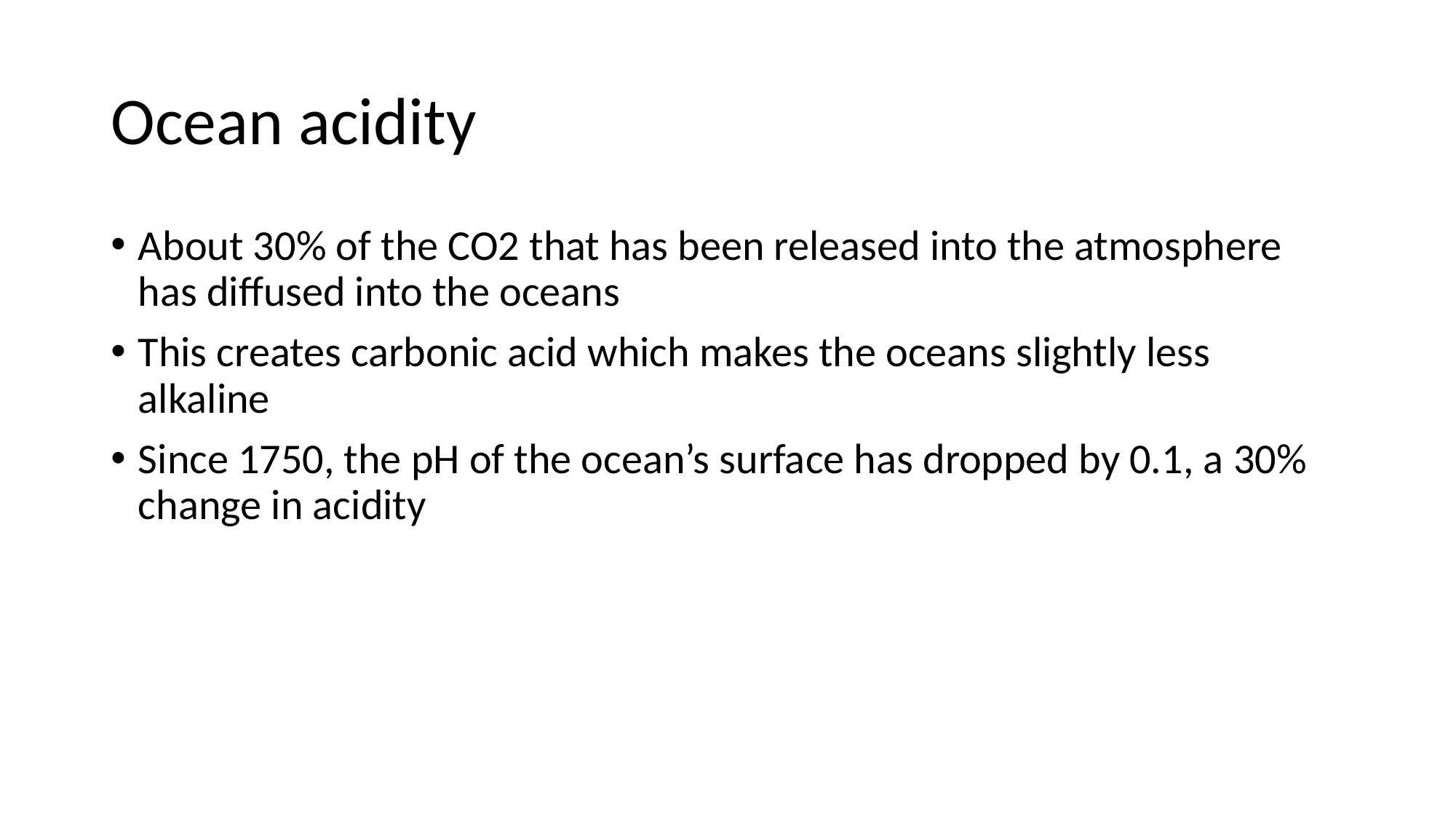

# Ocean acidity
About 30% of the CO2 that has been released into the atmosphere has diffused into the oceans
This creates carbonic acid which makes the oceans slightly less alkaline
Since 1750, the pH of the ocean’s surface has dropped by 0.1, a 30% change in acidity